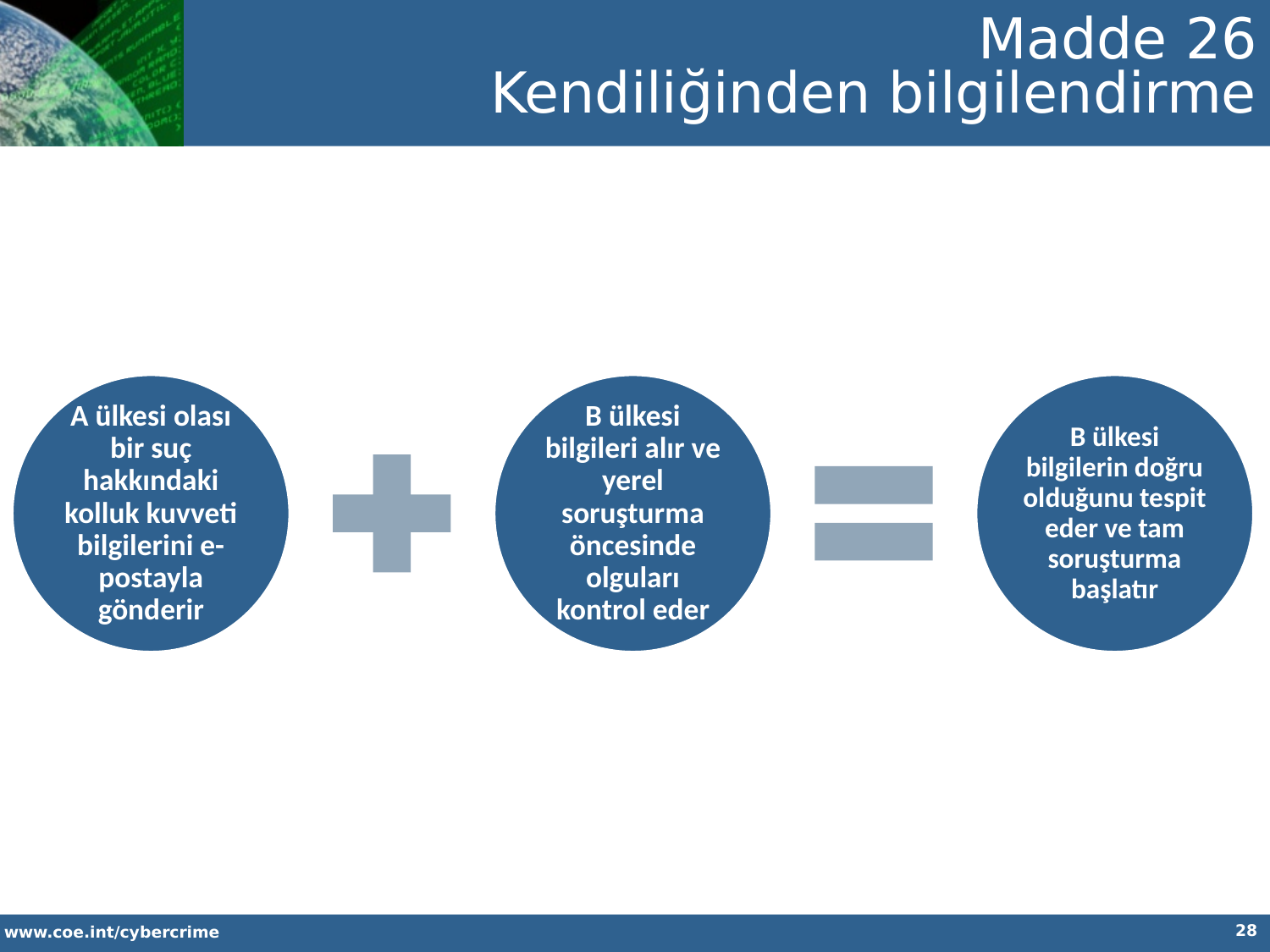

Madde 26
Kendiliğinden bilgilendirme
A ülkesi olası bir suç hakkındaki kolluk kuvveti bilgilerini e-postayla gönderir

B ülkesi bilgileri alır ve yerel soruşturma öncesinde olguları kontrol eder

B ülkesi bilgilerin doğru olduğunu tespit eder ve tam soruşturma başlatır
28